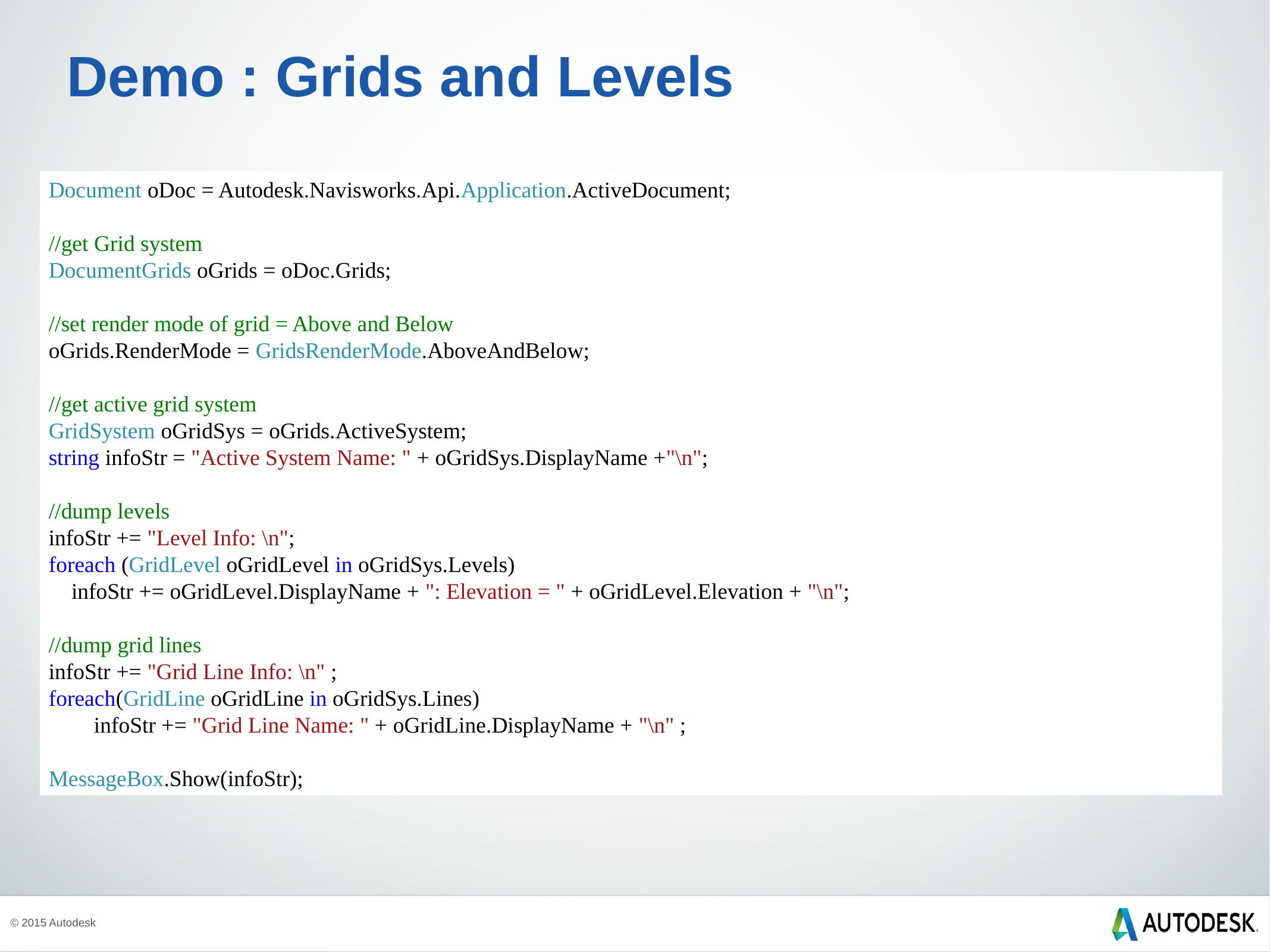

# Demo : Grids and Levels
Document oDoc = Autodesk.Navisworks.Api.Application.ActiveDocument;

//get Grid system
DocumentGrids oGrids = oDoc.Grids;

//set render mode of grid = Above and Below
oGrids.RenderMode = GridsRenderMode.AboveAndBelow;

//get active grid system
GridSystem oGridSys = oGrids.ActiveSystem;
string infoStr = "Active System Name: " + oGridSys.DisplayName +"\n";

//dump levels
infoStr += "Level Info: \n";
foreach (GridLevel oGridLevel in oGridSys.Levels)
    infoStr += oGridLevel.DisplayName + ": Elevation = " + oGridLevel.Elevation + "\n";

//dump grid lines
infoStr += "Grid Line Info: \n" ;
foreach(GridLine oGridLine in oGridSys.Lines)
        infoStr += "Grid Line Name: " + oGridLine.DisplayName + "\n" ;

MessageBox.Show(infoStr);